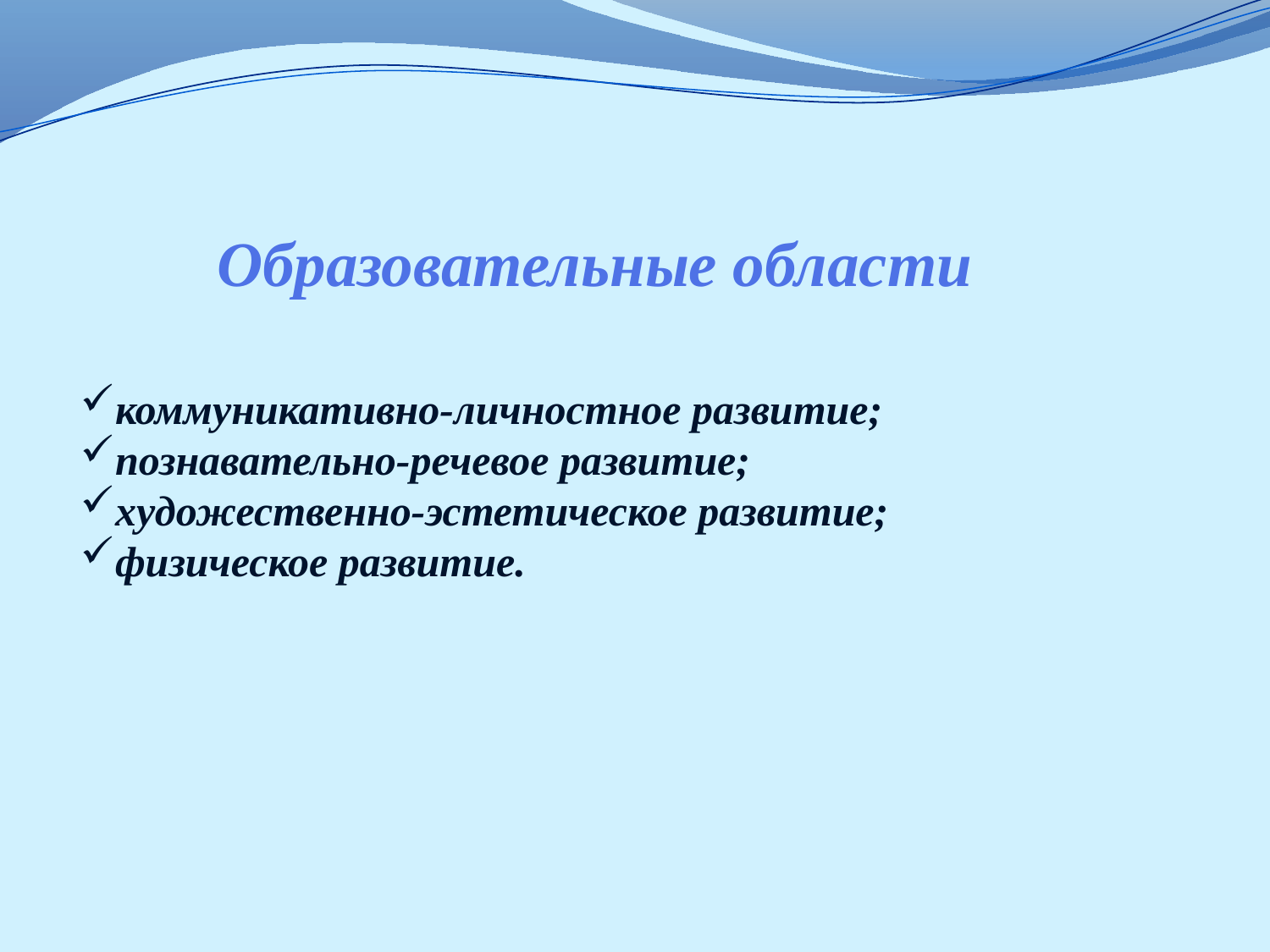

# Образовательные области
коммуникативно-личностное развитие;
познавательно-речевое развитие;
художественно-эстетическое развитие;
физическое развитие.